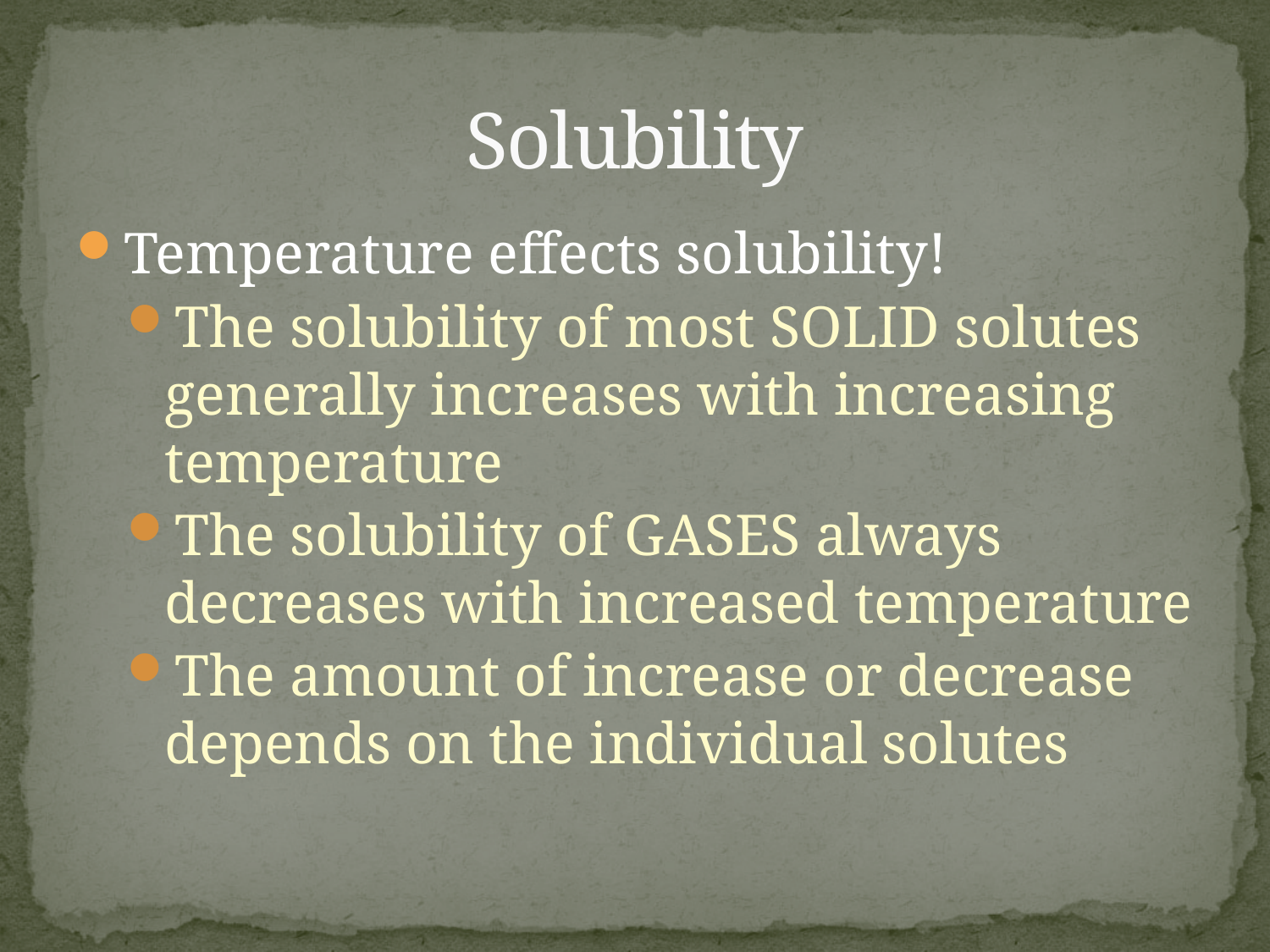

# Solubility
Temperature effects solubility!
The solubility of most SOLID solutes generally increases with increasing temperature
The solubility of GASES always decreases with increased temperature
The amount of increase or decrease depends on the individual solutes